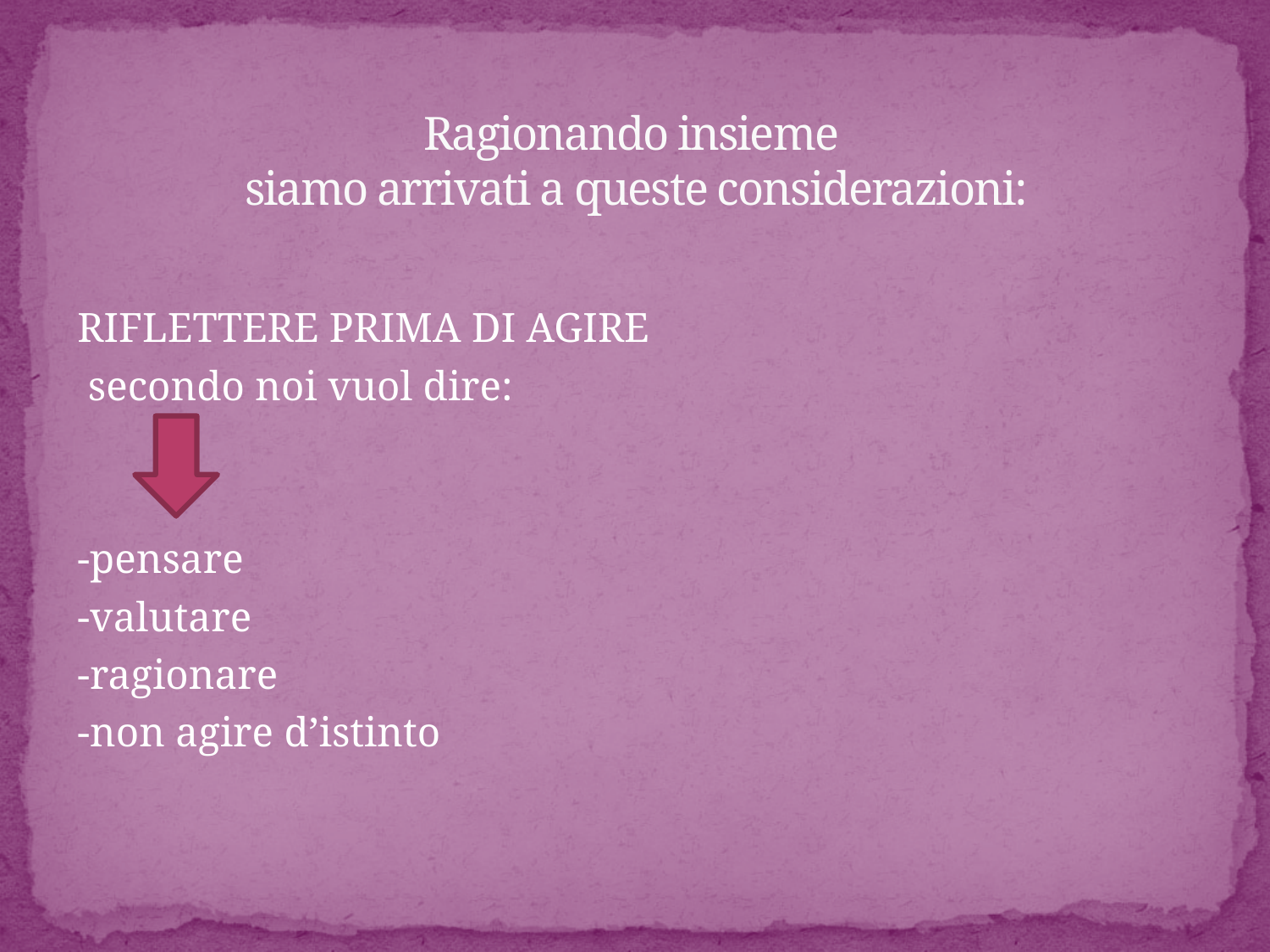

# Ragionando insieme siamo arrivati a queste considerazioni:
RIFLETTERE PRIMA DI AGIRE
 secondo noi vuol dire:

-pensare
-valutare
-ragionare
-non agire d’istinto